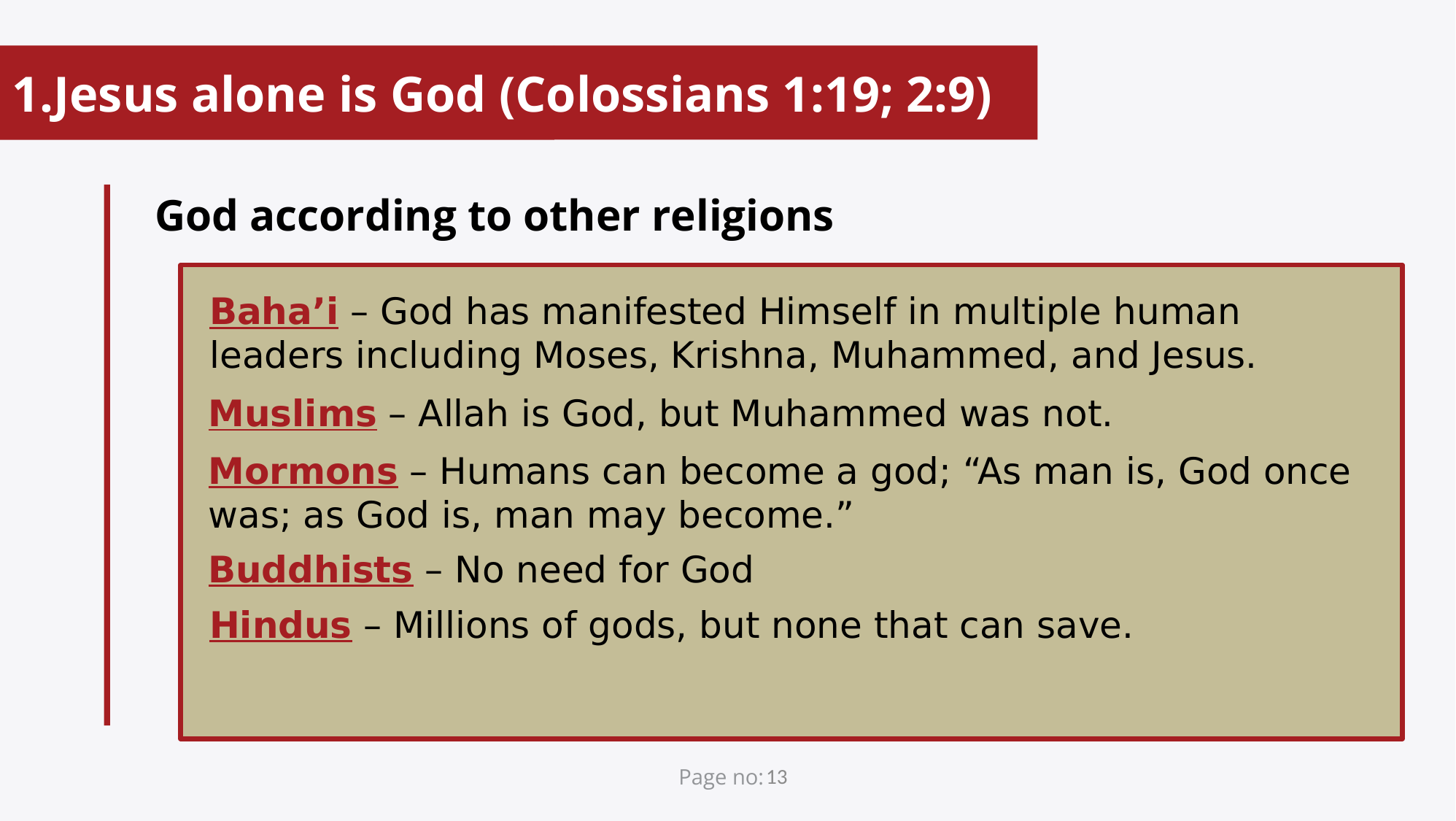

Jesus alone is God (Colossians 1:19; 2:9)
God according to other religions

Baha’i – God has manifested Himself in multiple human leaders including Moses, Krishna, Muhammed, and Jesus.
Muslims – Allah is God, but Muhammed was not.
Mormons – Humans can become a god; “As man is, God once was; as God is, man may become.”
Buddhists – No need for God
Hindus – Millions of gods, but none that can save.